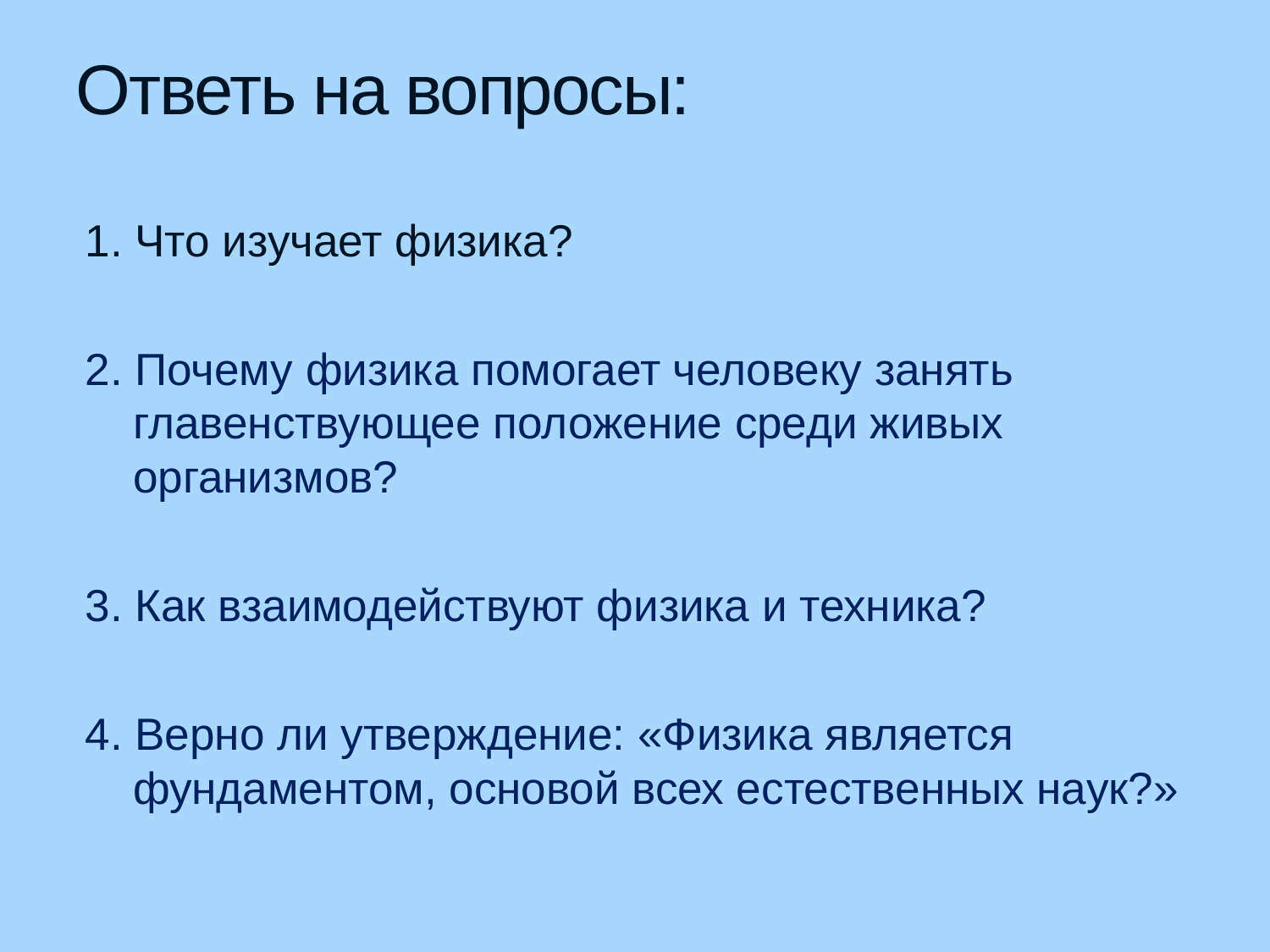

Ответь на вопросы:
1. Что изучает физика?

2. Почему физика помогает человеку занять главенствующее положение среди живых организмов?

3. Как взаимодействуют физика и техника?

4. Верно ли утверждение: «Физика является фундаментом, основой всех естественных наук?»